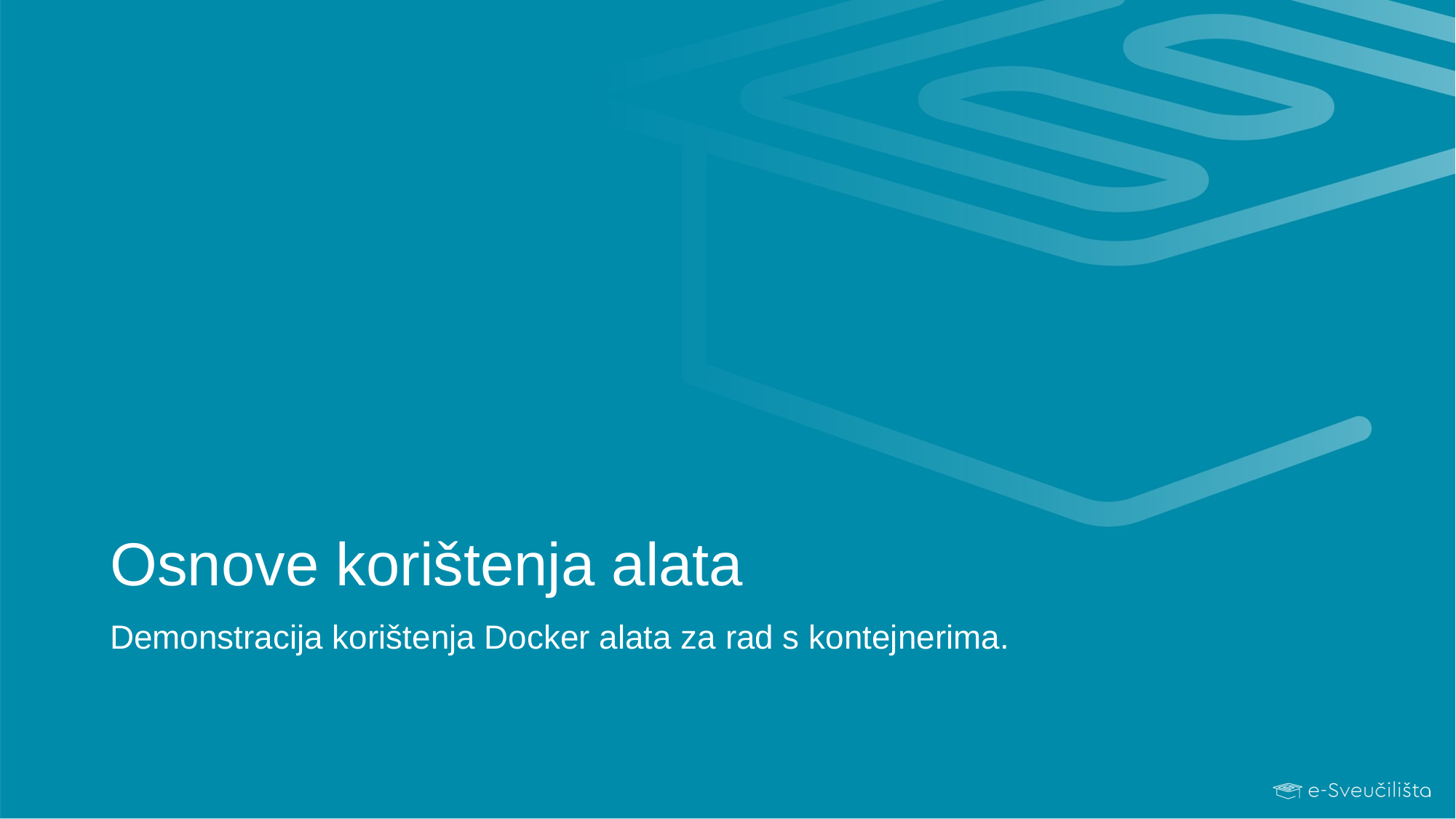

# Osnove korištenja alata
Demonstracija korištenja Docker alata za rad s kontejnerima.